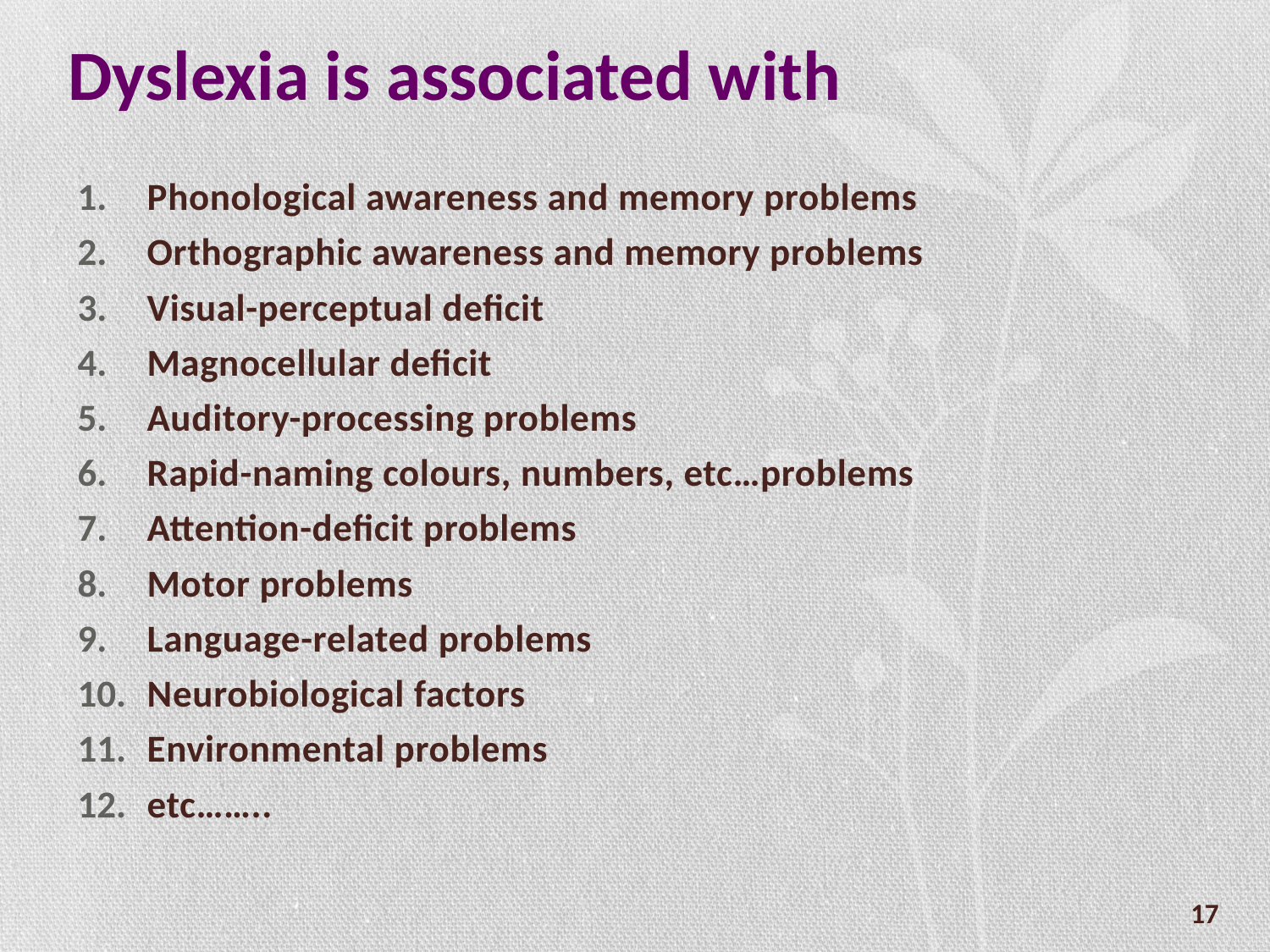

# Dyslexia is associated with
Phonological awareness and memory problems
Orthographic awareness and memory problems
Visual-perceptual deficit
Magnocellular deficit
Auditory-processing problems
Rapid-naming colours, numbers, etc…problems
Attention-deficit problems
Motor problems
Language-related problems
Neurobiological factors
Environmental problems
etc……..

17